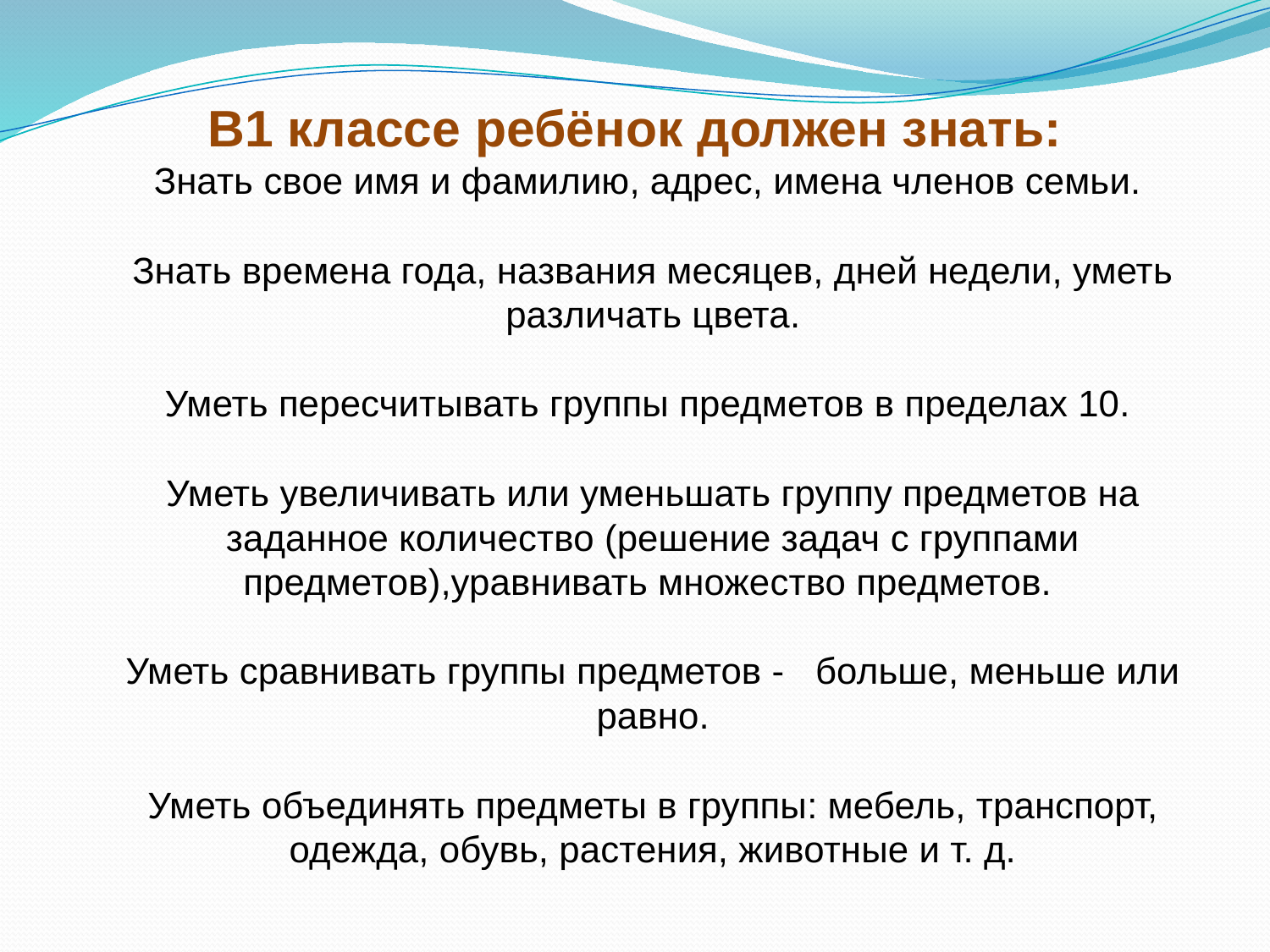

#
В1 классе ребёнок должен знать:
Знать свое имя и фамилию, адрес, имена членов семьи.
Знать времена года, названия месяцев, дней недели, уметь различать цвета.
Уметь пересчитывать группы предметов в пределах 10.
Уметь увеличивать или уменьшать группу предметов на заданное количество (решение задач с группами предметов),уравнивать множество предметов.
Уметь сравнивать группы предметов -   больше, меньше или равно.
Уметь объединять предметы в группы: мебель, транспорт, одежда, обувь, растения, животные и т. д.